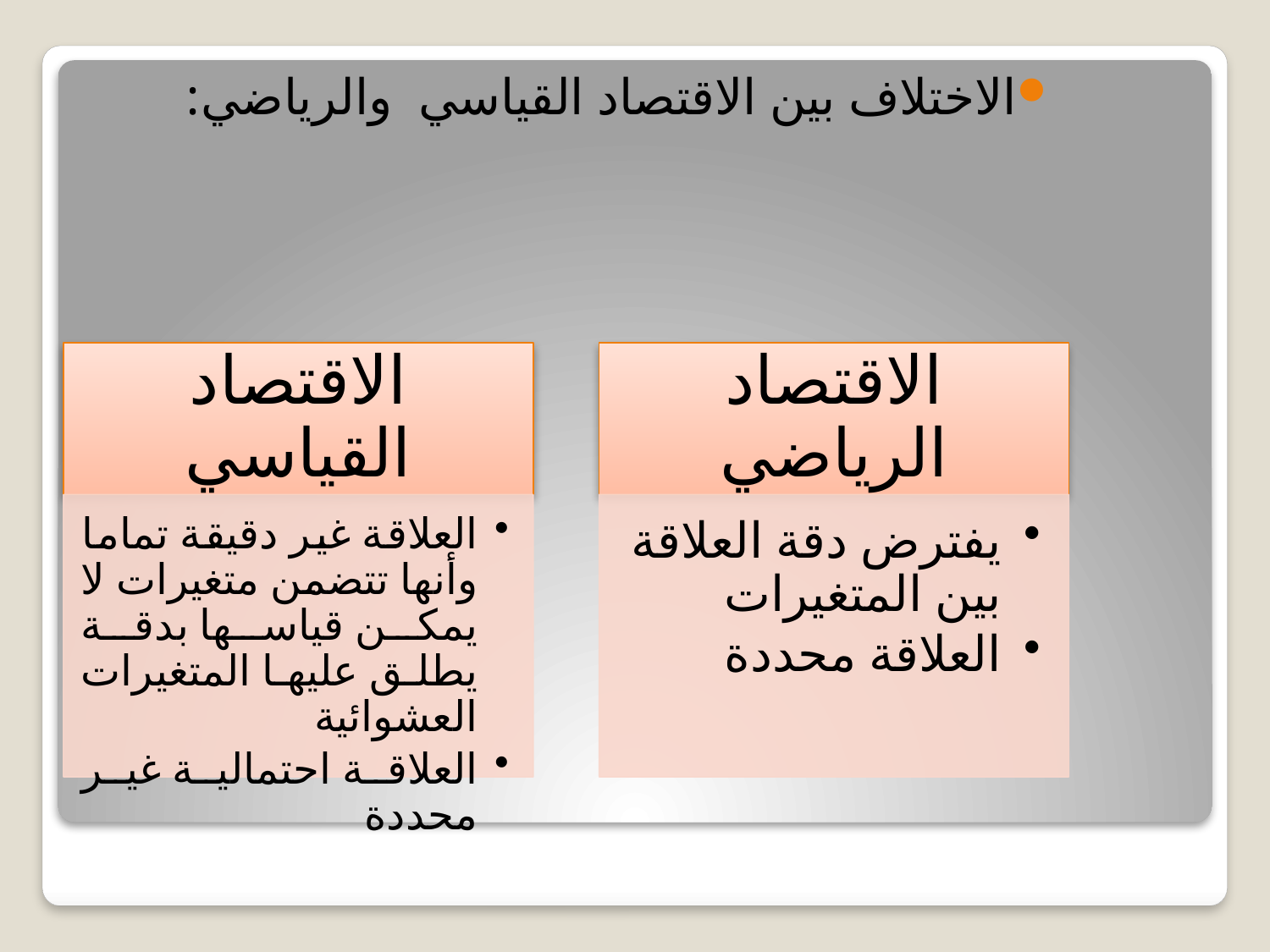

الاختلاف بين الاقتصاد القياسي  والرياضي:
الاقتصاد القياسي
العلاقة غير دقيقة تماما وأنها تتضمن متغيرات لا يمكن قياسها بدقة يطلق عليها المتغيرات العشوائية
العلاقة احتمالية غير محددة
الاقتصاد الرياضي
يفترض دقة العلاقة بين المتغيرات
العلاقة محددة